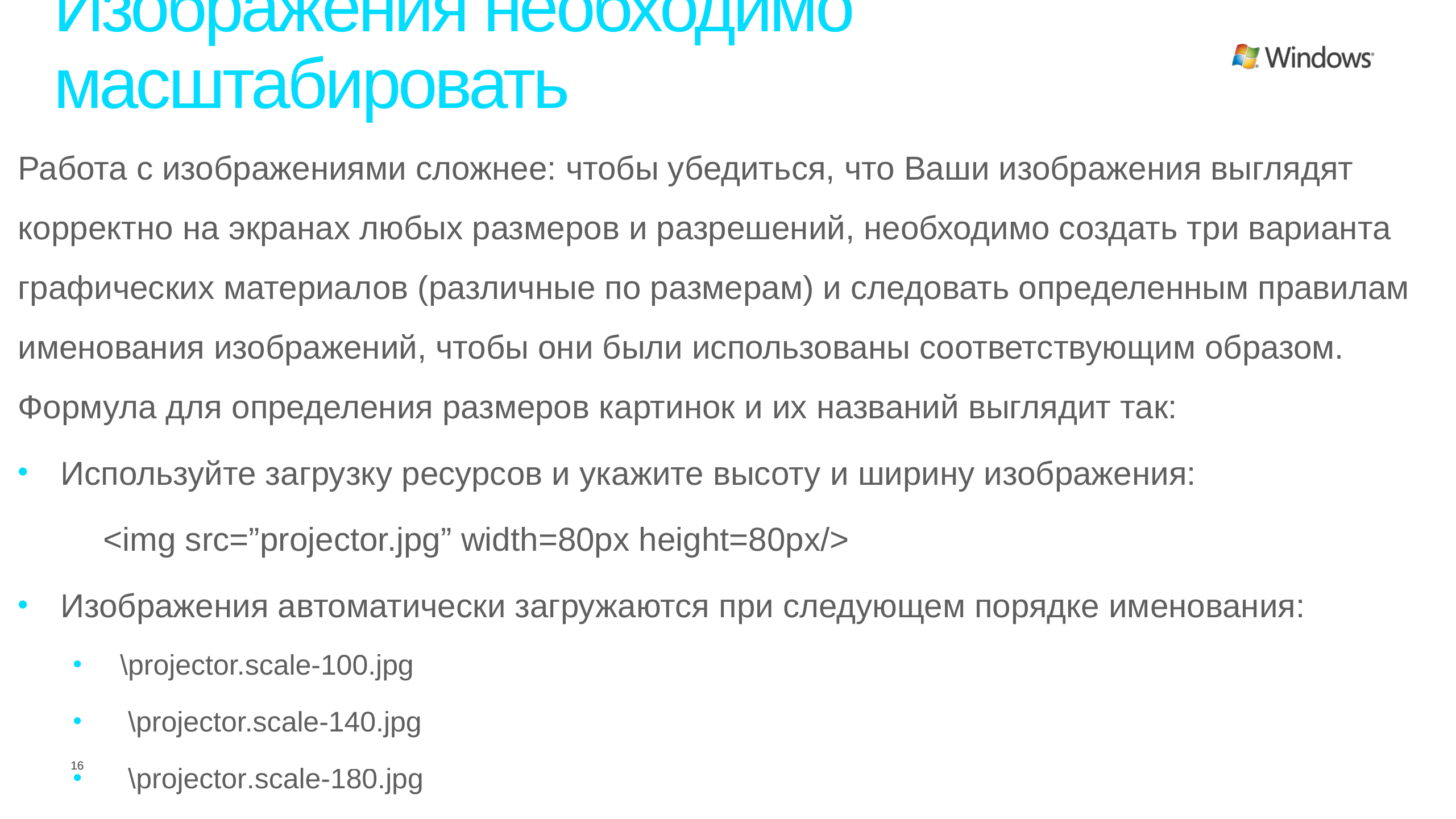

# Изображения необходимо масштабировать
Работа с изображениями сложнее: чтобы убедиться, что Ваши изображения выглядят корректно на экранах любых размеров и разрешений, необходимо создать три варианта графических материалов (различные по размерам) и следовать определенным правилам именования изображений, чтобы они были использованы соответствующим образом. Формула для определения размеров картинок и их названий выглядит так:
Используйте загрузку ресурсов и укажите высоту и ширину изображения:
	<img src=”projector.jpg” width=80px height=80px/>
Изображения автоматически загружаются при следующем порядке именования:
\projector.scale-100.jpg
 \projector.scale-140.jpg
 \projector.scale-180.jpg